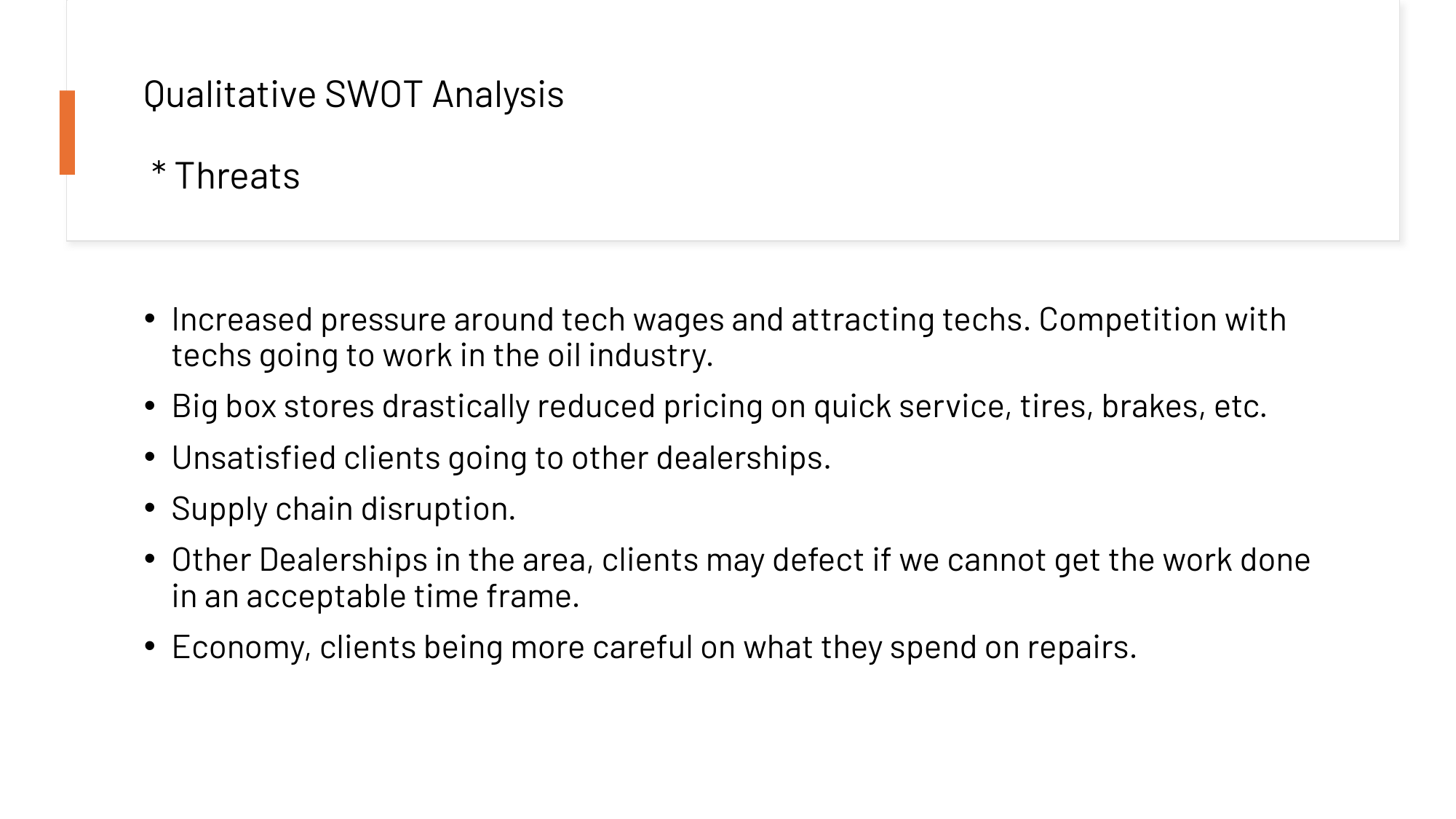

# Qualitative SWOT Analysis * Threats

Increased pressure around tech wages and attracting techs. Competition with techs going to work in the oil industry.
Big box stores drastically reduced pricing on quick service, tires, brakes, etc.
Unsatisfied clients going to other dealerships.
Supply chain disruption.
Other Dealerships in the area, clients may defect if we cannot get the work done in an acceptable time frame.
Economy, clients being more careful on what they spend on repairs.